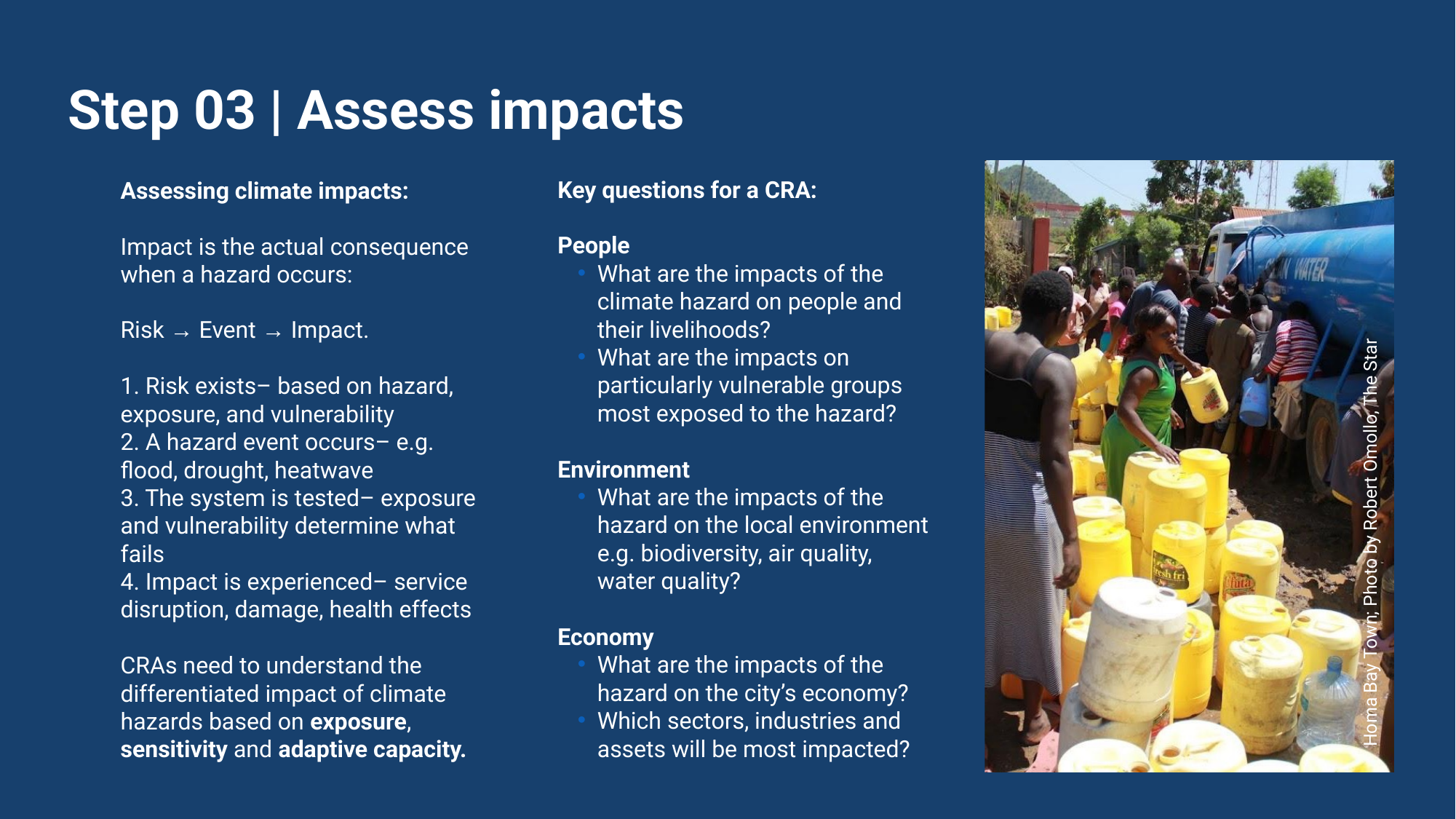

Step 03 | Assess impacts

Key questions for a CRA:

People
What are the impacts of the climate hazard on people and their livelihoods?
What are the impacts on particularly vulnerable groups most exposed to the hazard?

Environment
What are the impacts of the hazard on the local environment e.g. biodiversity, air quality, water quality?

Economy
What are the impacts of the hazard on the city’s economy?
Which sectors, industries and assets will be most impacted?
Assessing climate impacts:

Impact is the actual consequence when a hazard occurs:

Risk → Event → Impact.

1. Risk exists– based on hazard, exposure, and vulnerability
2. A hazard event occurs– e.g. flood, drought, heatwave
3. The system is tested– exposure and vulnerability determine what fails
4. Impact is experienced– service disruption, damage, health effects

CRAs need to understand the differentiated impact of climate hazards based on exposure, sensitivity and adaptive capacity.

Homa Bay Town; Photo by Robert Omollo, The Star
38